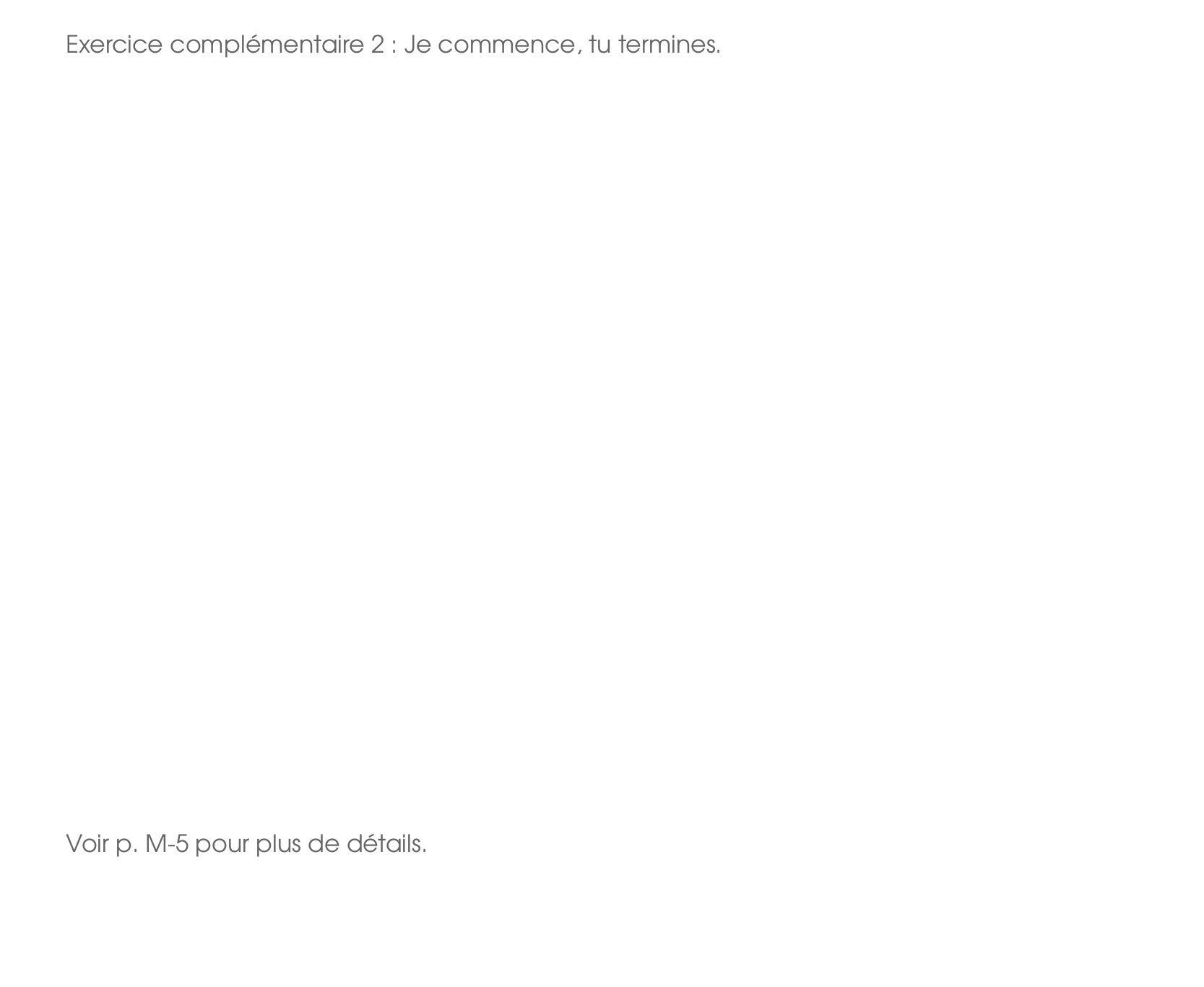

Exercice complémentaire 2 : Je commence, tu termines.
Voir p. M-5 pour plus de détails.